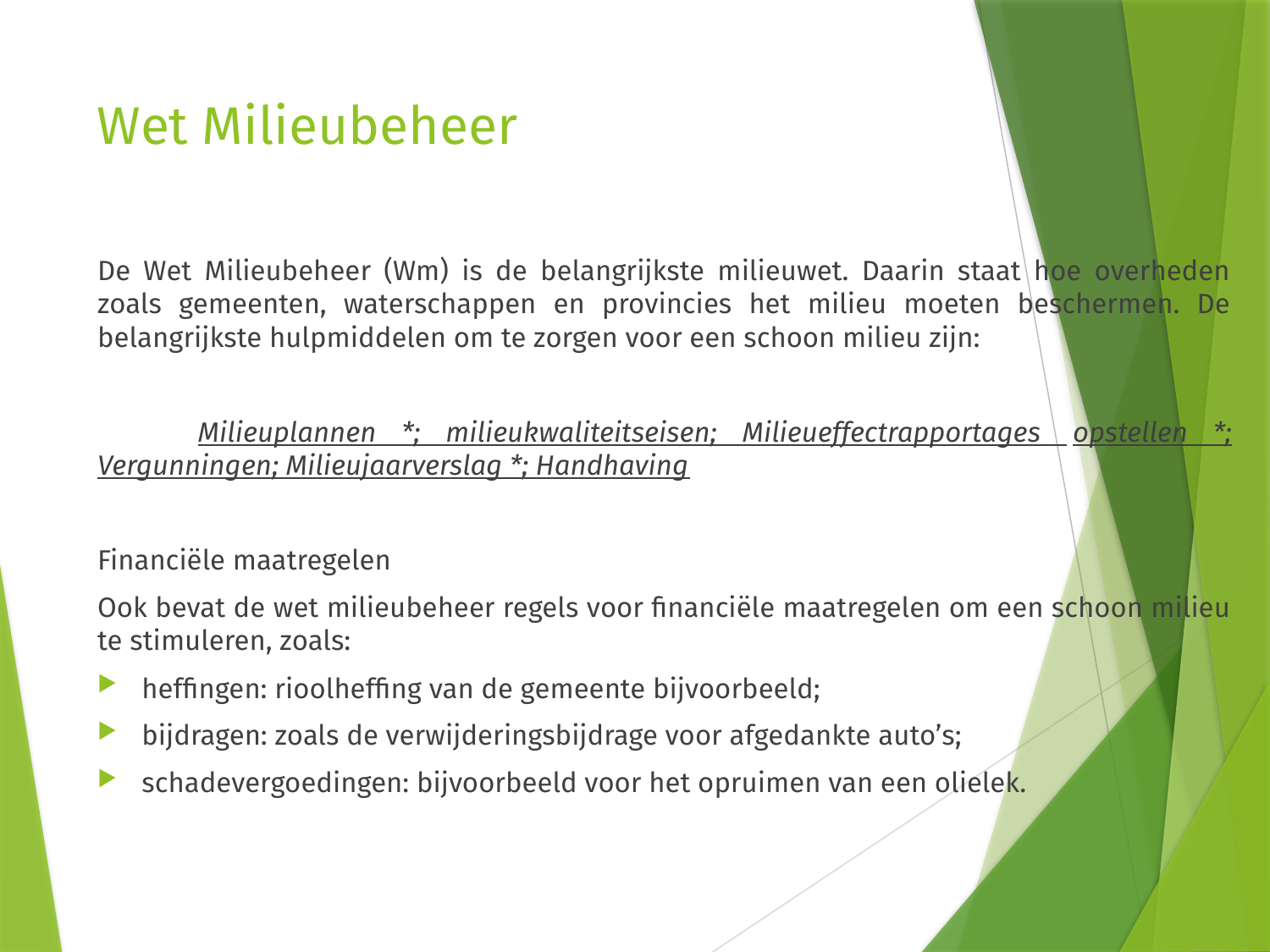

# Wet Milieubeheer
De Wet Milieubeheer (Wm) is de belangrijkste milieuwet. Daarin staat hoe overheden zoals gemeenten, waterschappen en provincies het milieu moeten beschermen. De belangrijkste hulpmiddelen om te zorgen voor een schoon milieu zijn:

	Milieuplannen *; milieukwaliteitseisen; Milieueffectrapportages 	opstellen *; Vergunningen; Milieujaarverslag *; Handhaving

Financiële maatregelen
Ook bevat de wet milieubeheer regels voor financiële maatregelen om een schoon milieu te stimuleren, zoals:
heffingen: rioolheffing van de gemeente bijvoorbeeld;
bijdragen: zoals de verwijderingsbijdrage voor afgedankte auto’s;
schadevergoedingen: bijvoorbeeld voor het opruimen van een olielek.